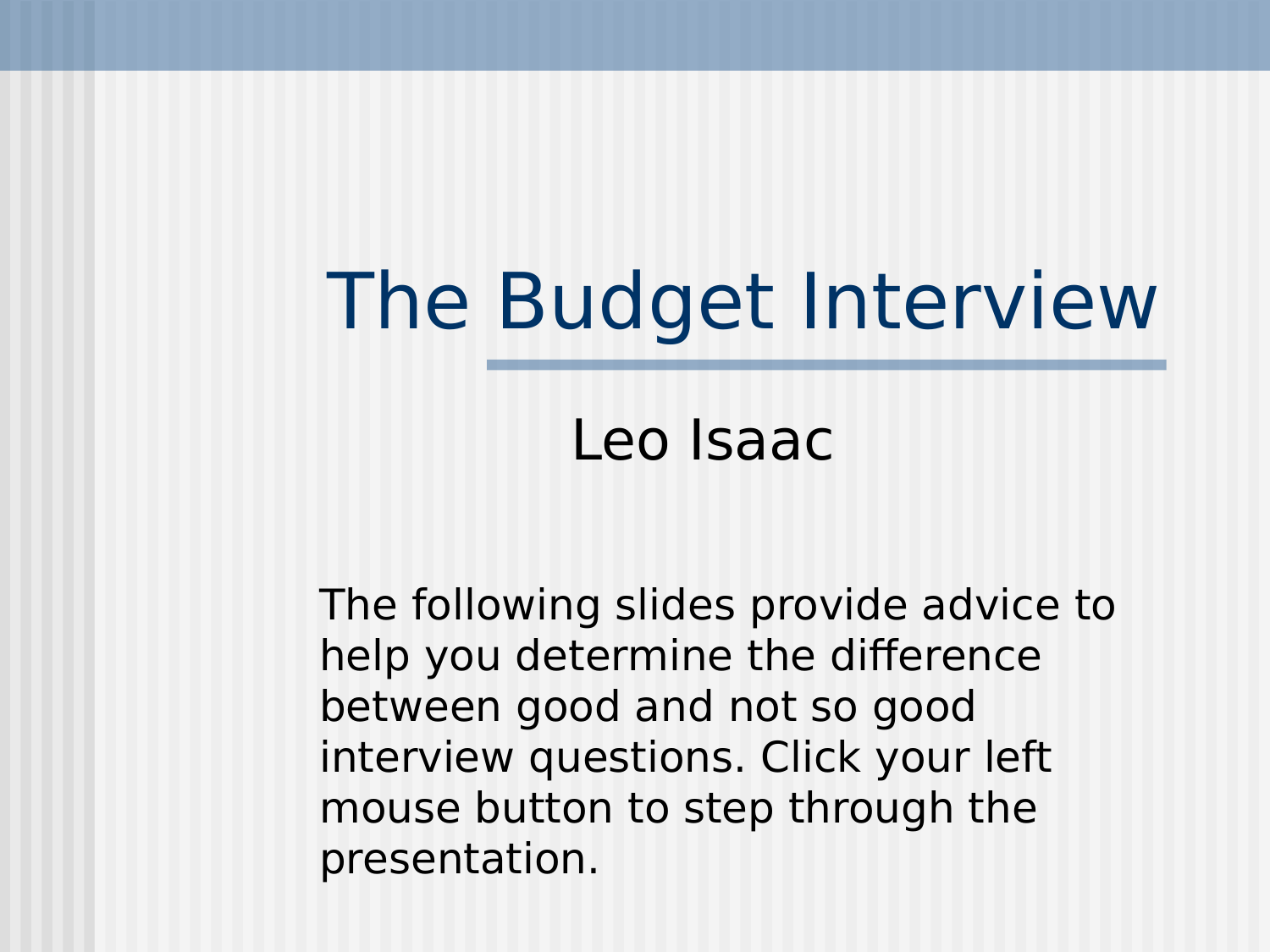

# The Budget Interview
Leo Isaac
The following slides provide advice to help you determine the difference between good and not so good interview questions. Click your left mouse button to step through the presentation.